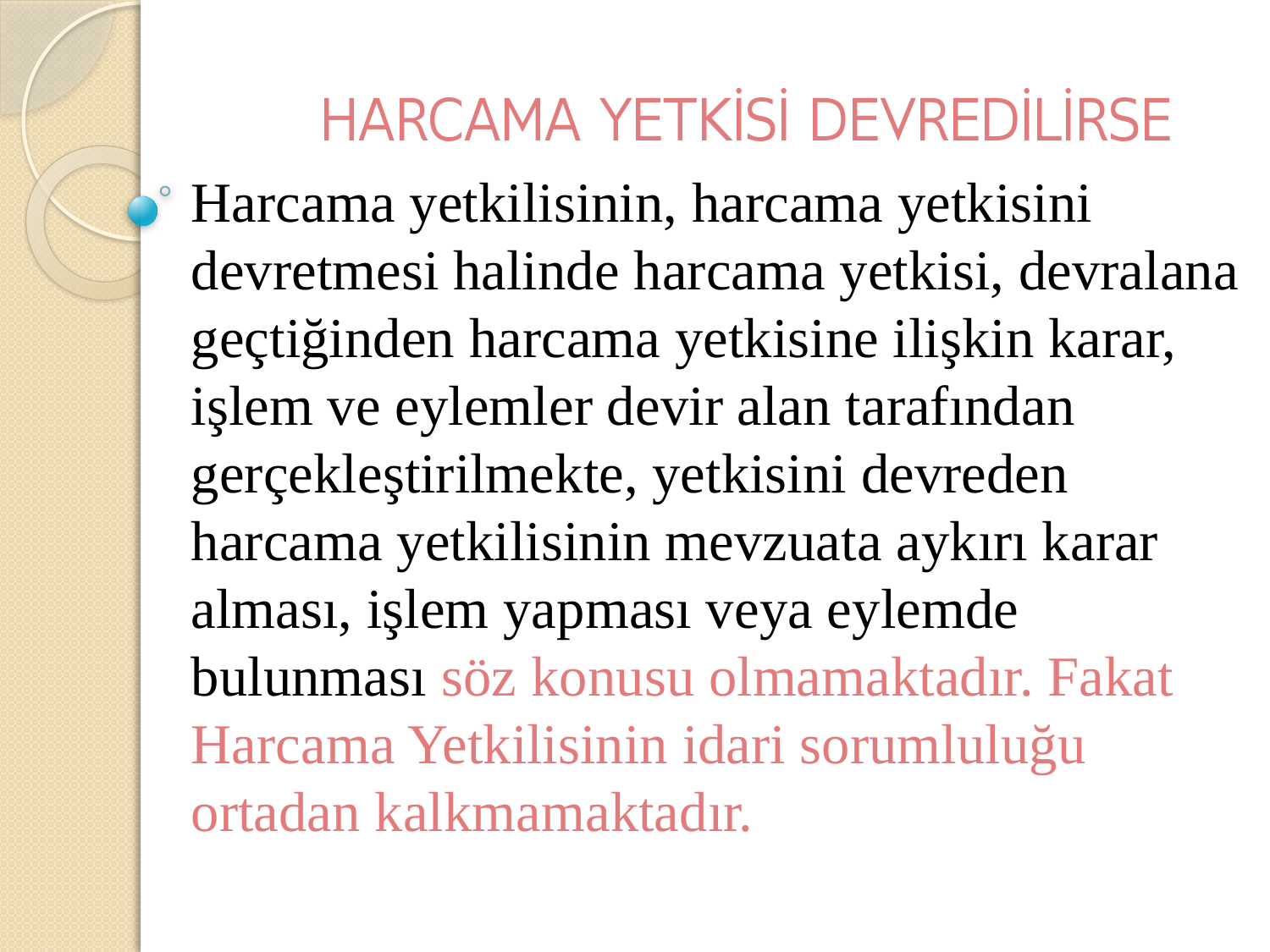

# HARCAMA YETKİSİ DEVREDİLİRSE
Harcama yetkilisinin, harcama yetkisini devretmesi halinde harcama yetkisi, devralana geçtiğinden harcama yetkisine ilişkin karar, işlem ve eylemler devir alan tarafından gerçekleştirilmekte, yetkisini devreden harcama yetkilisinin mevzuata aykırı karar alması, işlem yapması veya eylemde bulunması söz konusu olmamaktadır. Fakat Harcama Yetkilisinin idari sorumluluğu ortadan kalkmamaktadır.